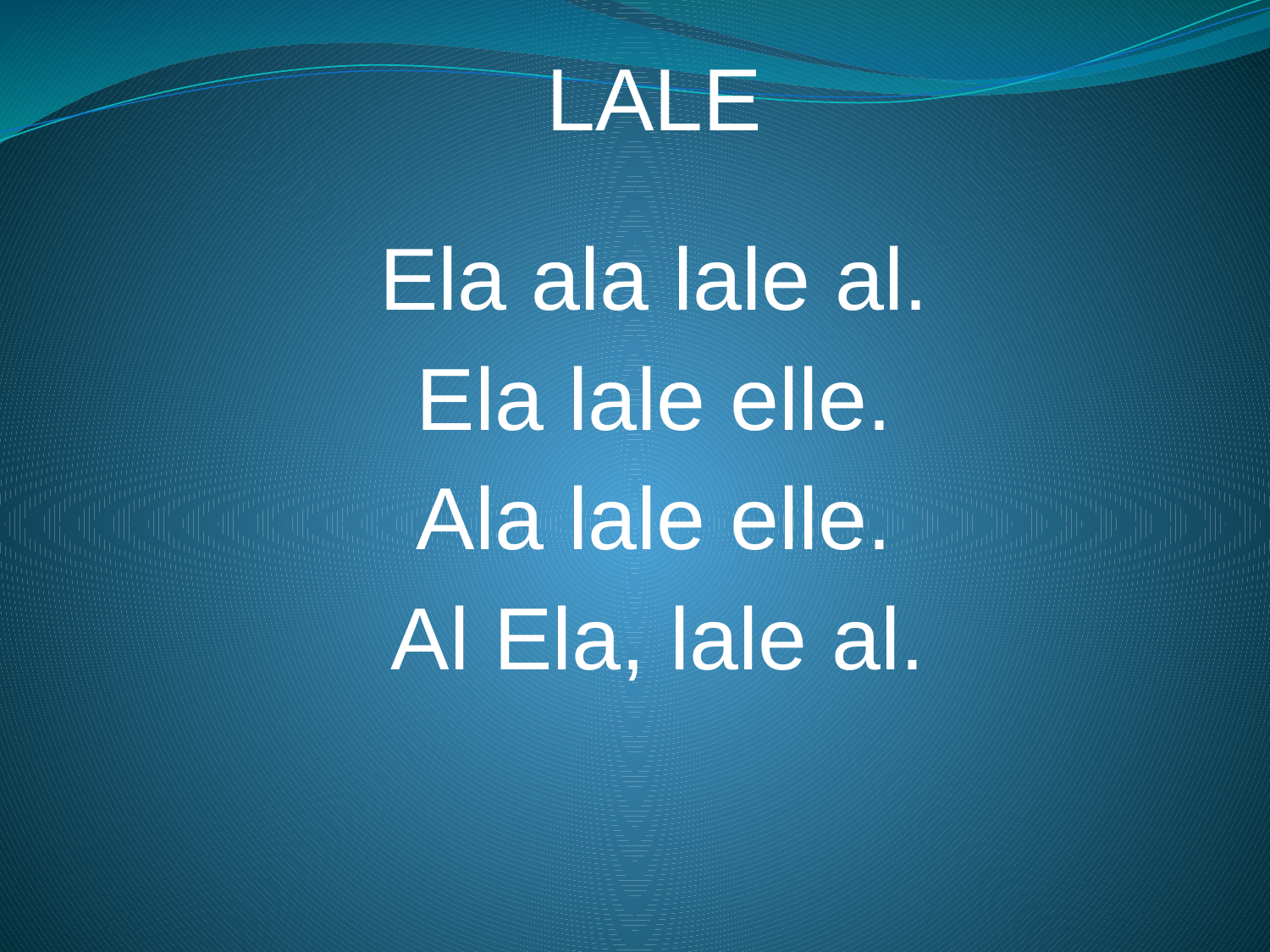

LALE
Ela ala lale al.
Ela lale elle.
Ala lale elle.
Al Ela, lale al.